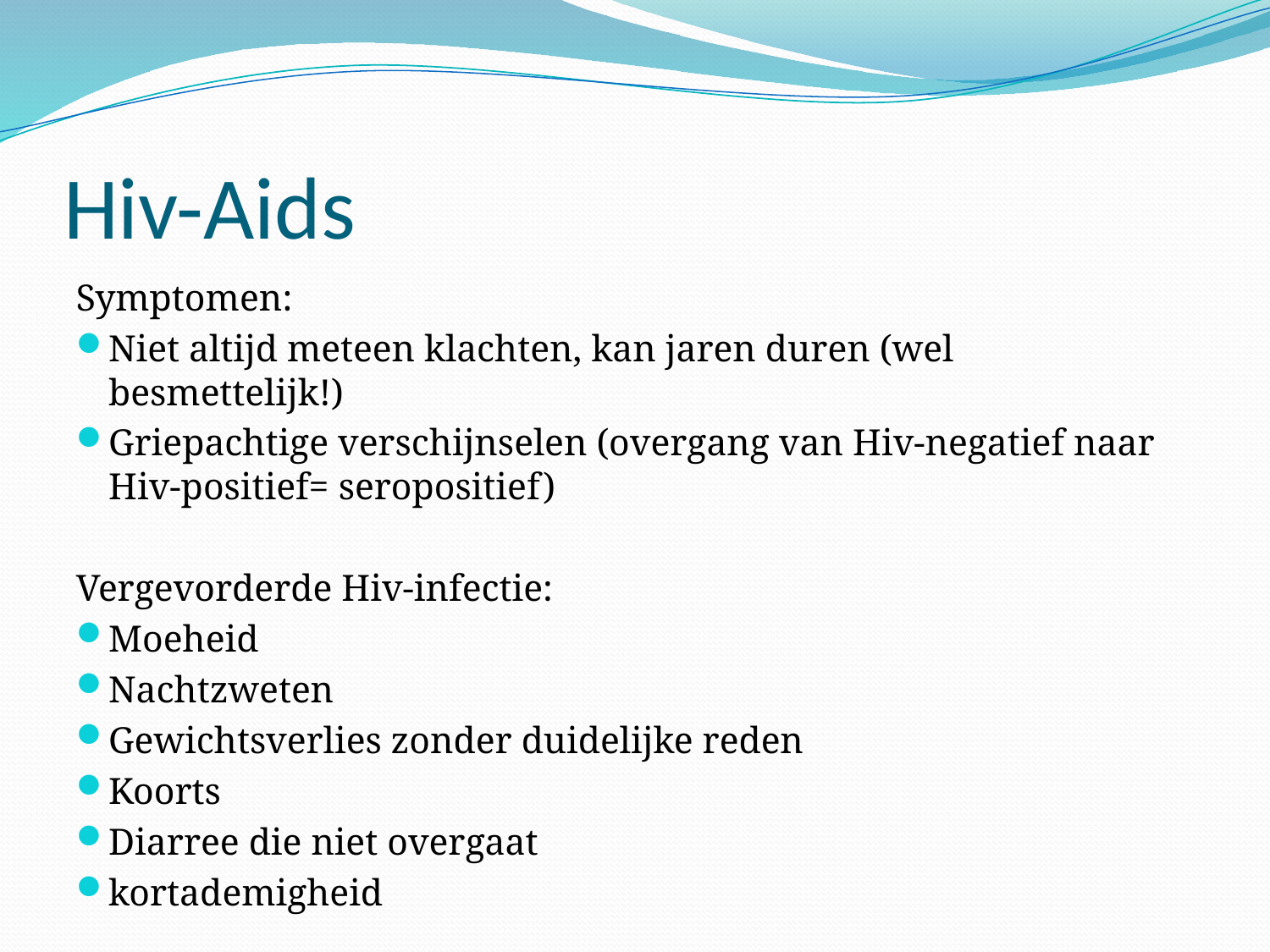

# Hiv-Aids
Symptomen:
Niet altijd meteen klachten, kan jaren duren (wel besmettelijk!)
Griepachtige verschijnselen (overgang van Hiv-negatief naar Hiv-positief= seropositief)

Vergevorderde Hiv-infectie:
Moeheid
Nachtzweten
Gewichtsverlies zonder duidelijke reden
Koorts
Diarree die niet overgaat
kortademigheid